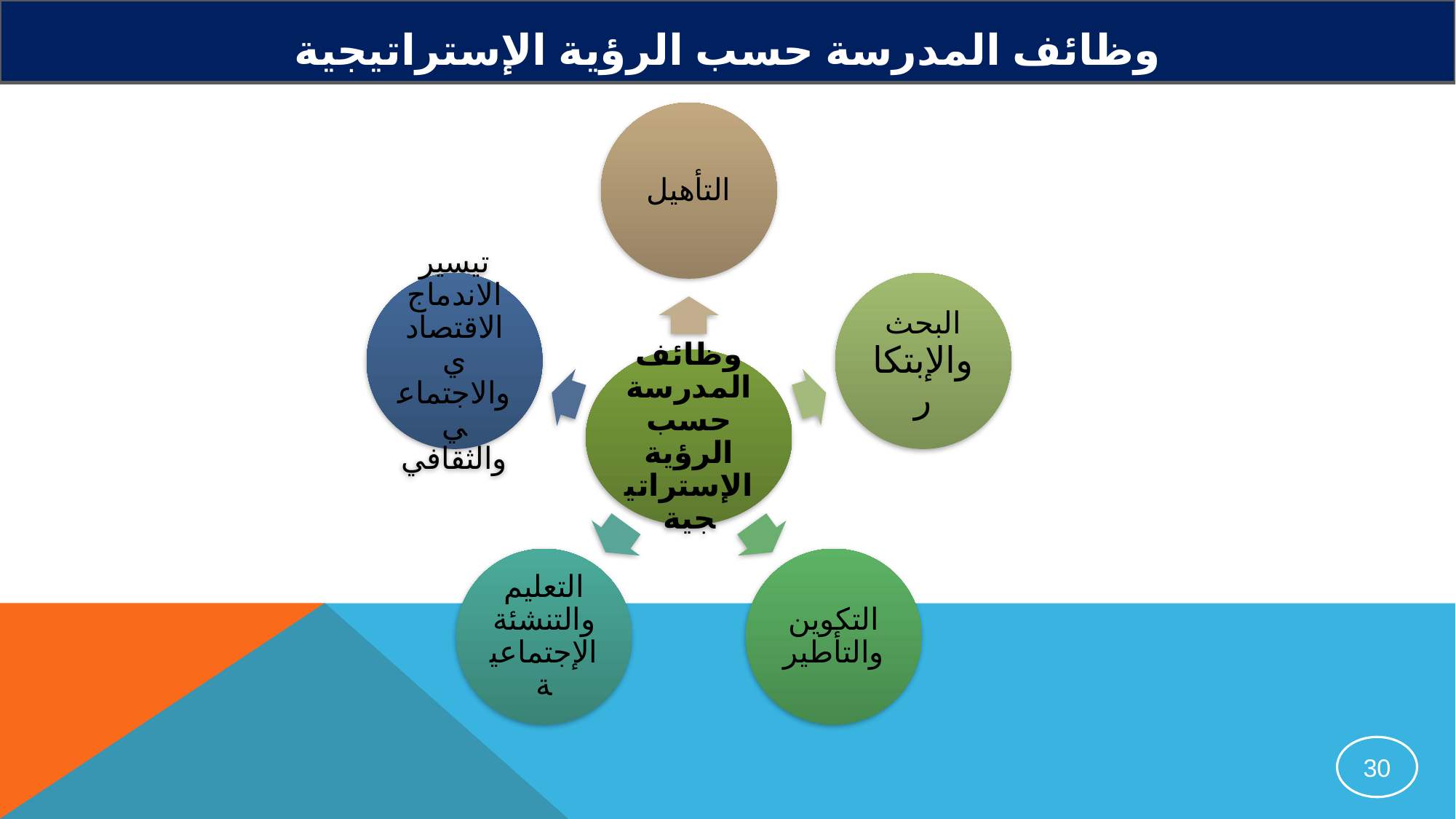

وظائف المدرسة حسب الرؤية الإستراتيجية
وظائف المدرسة حسب الرؤية الإستراتيجية

التأهيل

البحث والإبتكار

التكوين والتأطير

التعليم والتنشئة الإجتماعية

تيسير الاندماج الاقتصادي والاجتماعي والثقافي
30